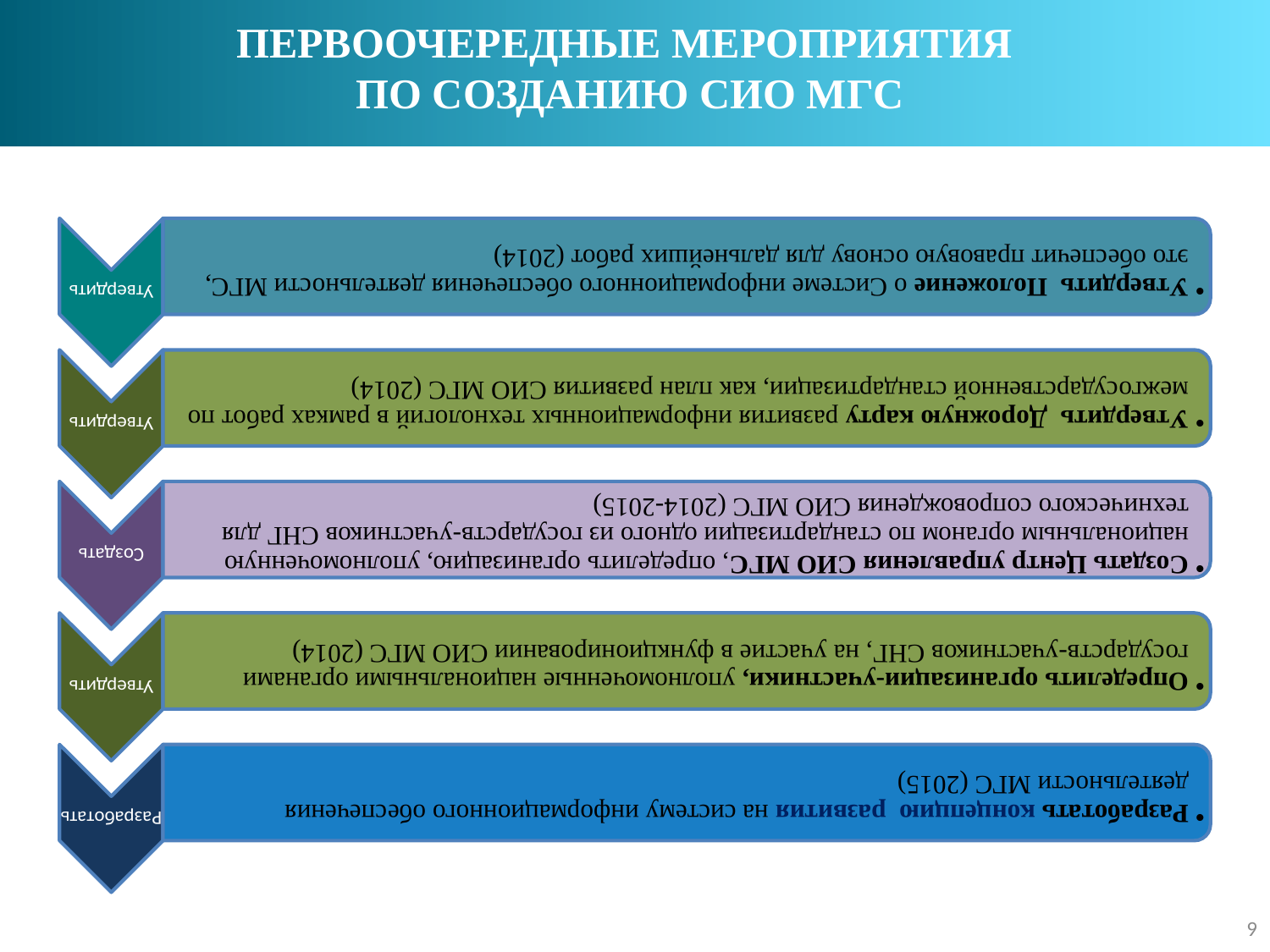

ПЕРВООЧЕРЕДНЫЕ МЕРОПРИЯТИЯ
ПО СОЗДАНИЮ СИО МГС
Утвердить
Утвердить  Положение о Системе информационного обеспечения деятельности МГС, это обеспечит правовую основу для дальнейших работ (2014)
Утвердить
Утвердить  Дорожную карту развития информационных технологий в рамках работ по межгосударственной стандартизации, как план развития СИО МГС (2014)
Создать
Создать Центр управления СИО МГС, определить организацию, уполномоченную национальным органом по стандартизации одного из государств-участников СНГ для технического сопровождения СИО МГС (2014-2015)
Утвердить
Определить организации-участники, уполномоченные национальными органами государств-участников СНГ, на участие в функционировании СИО МГС (2014)
Разработать
Разработать концепцию  развития на систему информационного обеспечения деятельности МГС (2015)
9